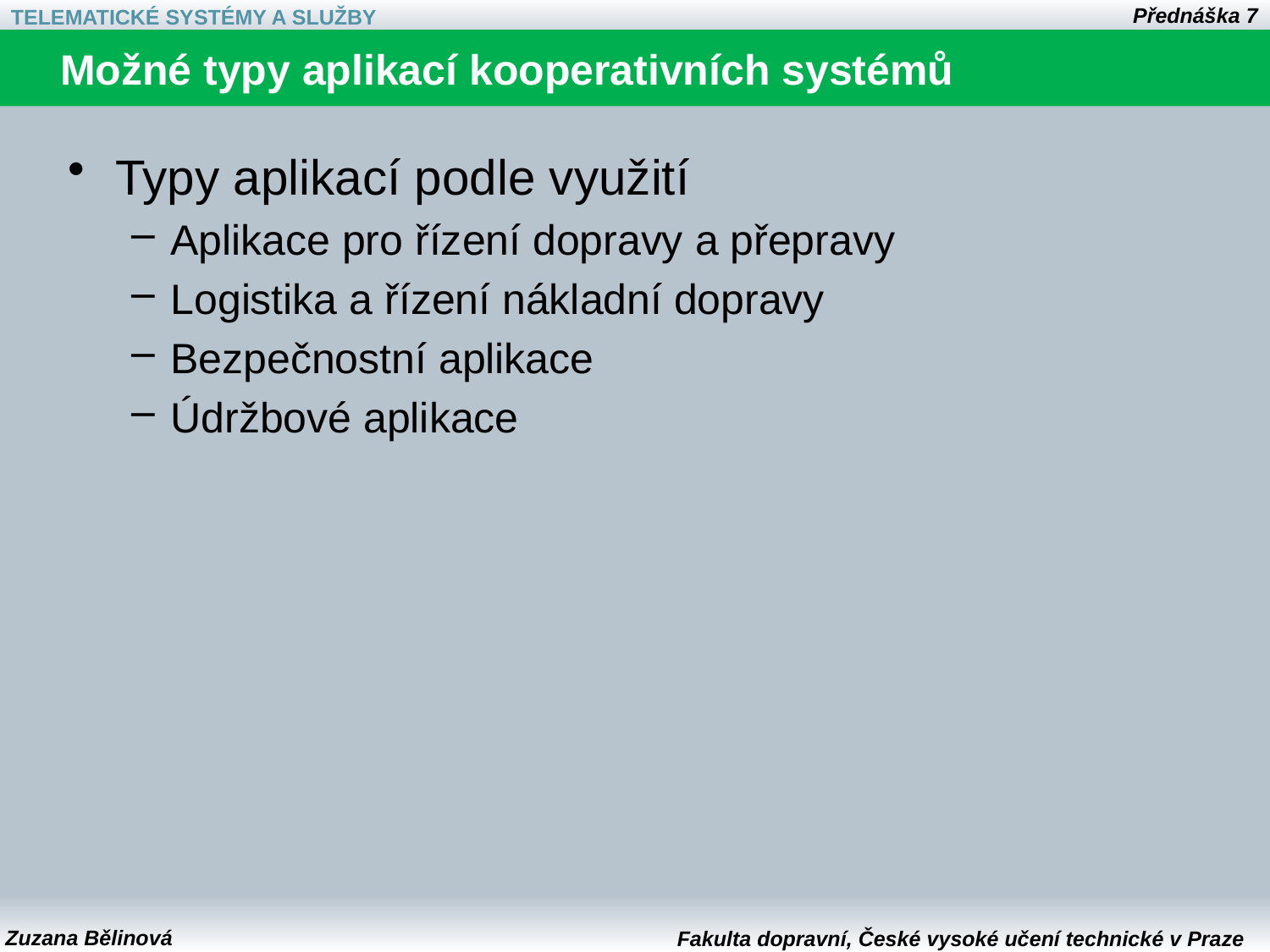

# Možné typy aplikací kooperativních systémů
Typy aplikací podle využití
Aplikace pro řízení dopravy a přepravy
Logistika a řízení nákladní dopravy
Bezpečnostní aplikace
Údržbové aplikace